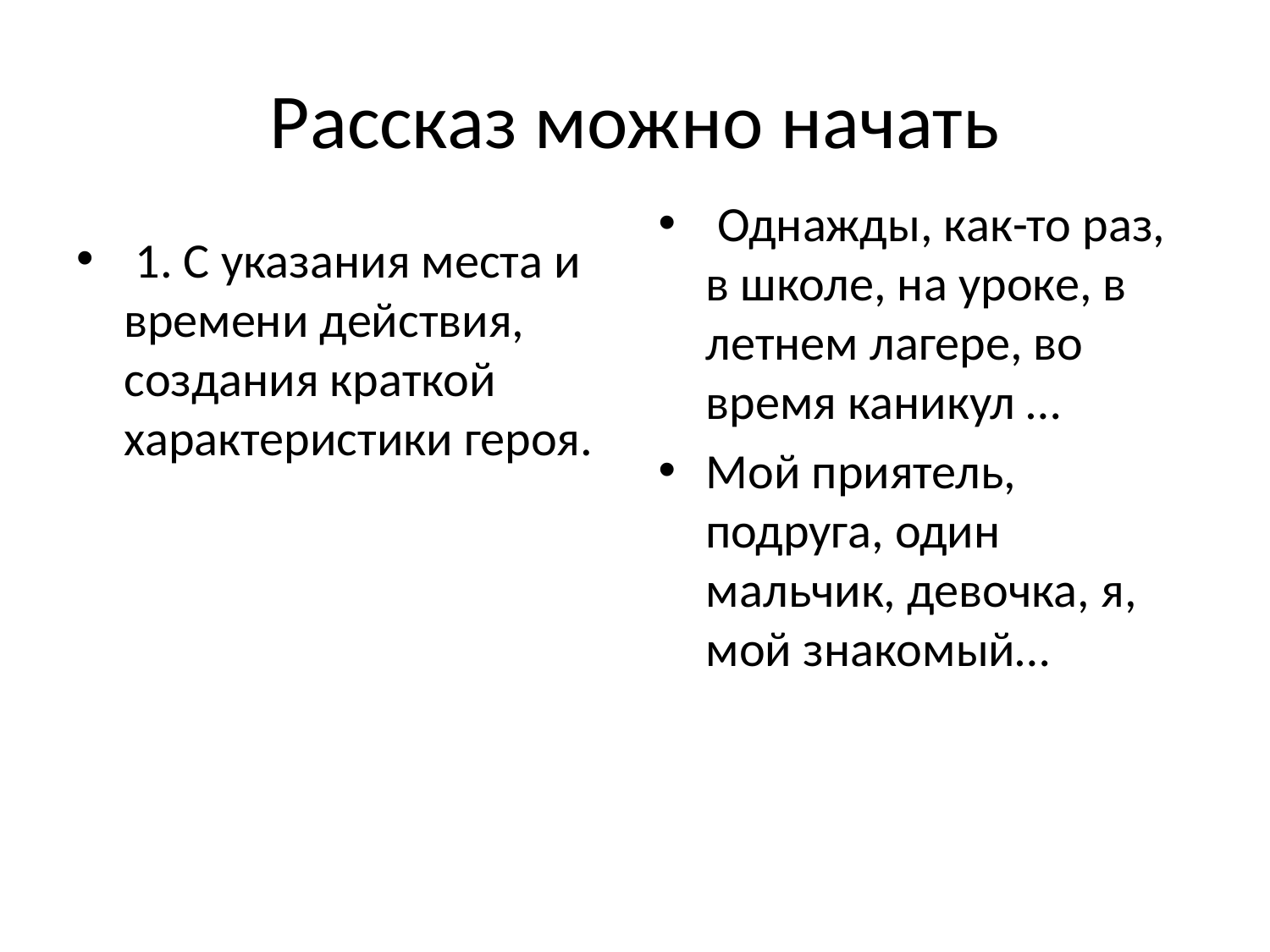

# Рассказ можно начать
 Однажды, как-то раз, в школе, на уроке, в летнем лагере, во время каникул …
Мой приятель, подруга, один мальчик, девочка, я, мой знакомый…
 1. С указания места и времени действия, создания краткой характеристики героя.